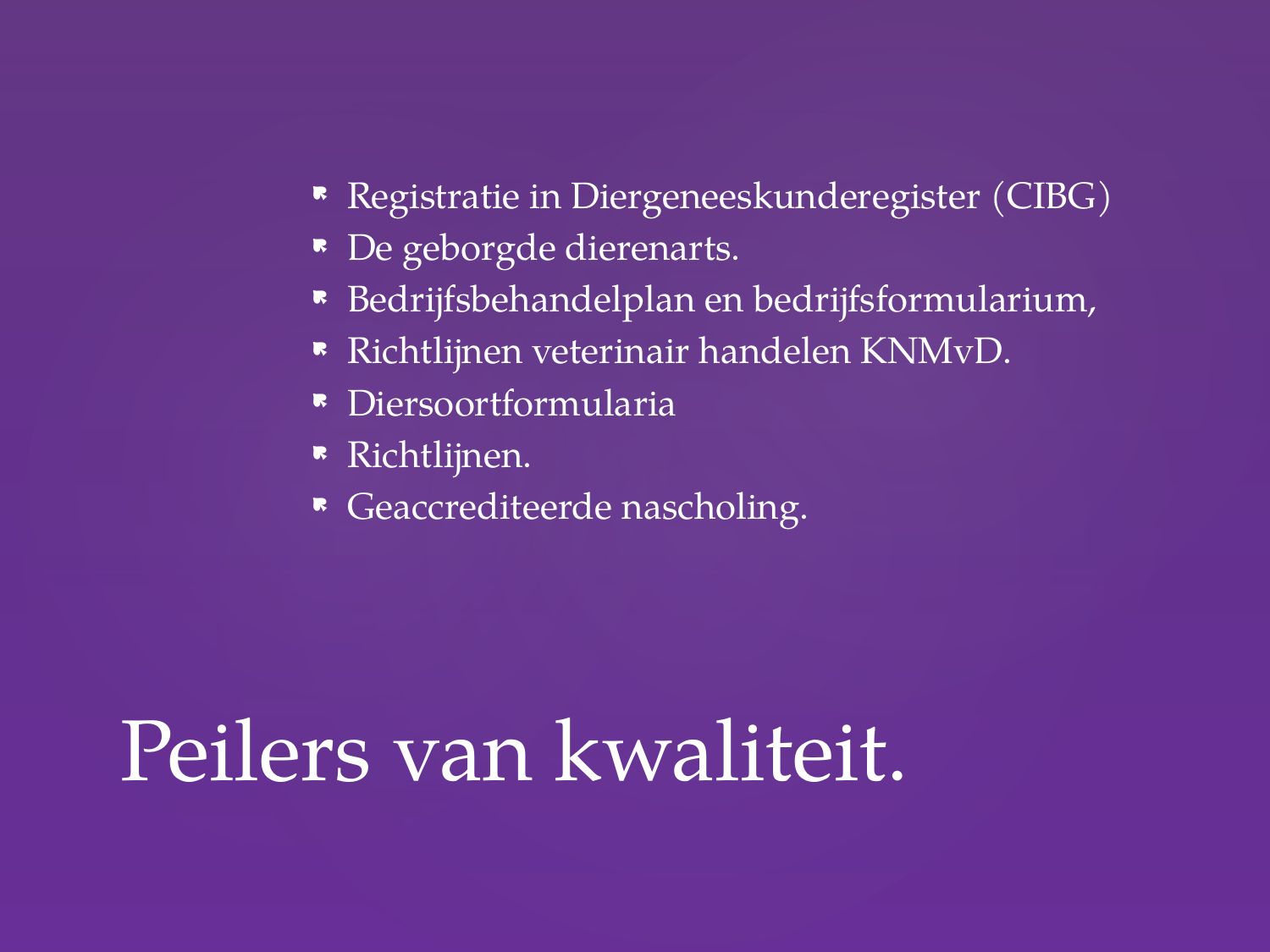

Registratie in Diergeneeskunderegister (CIBG)
De geborgde dierenarts.
Bedrijfsbehandelplan en bedrijfsformularium,
Richtlijnen veterinair handelen KNMvD.
Diersoortformularia
Richtlijnen.
Geaccrediteerde nascholing.
# Peilers van kwaliteit.